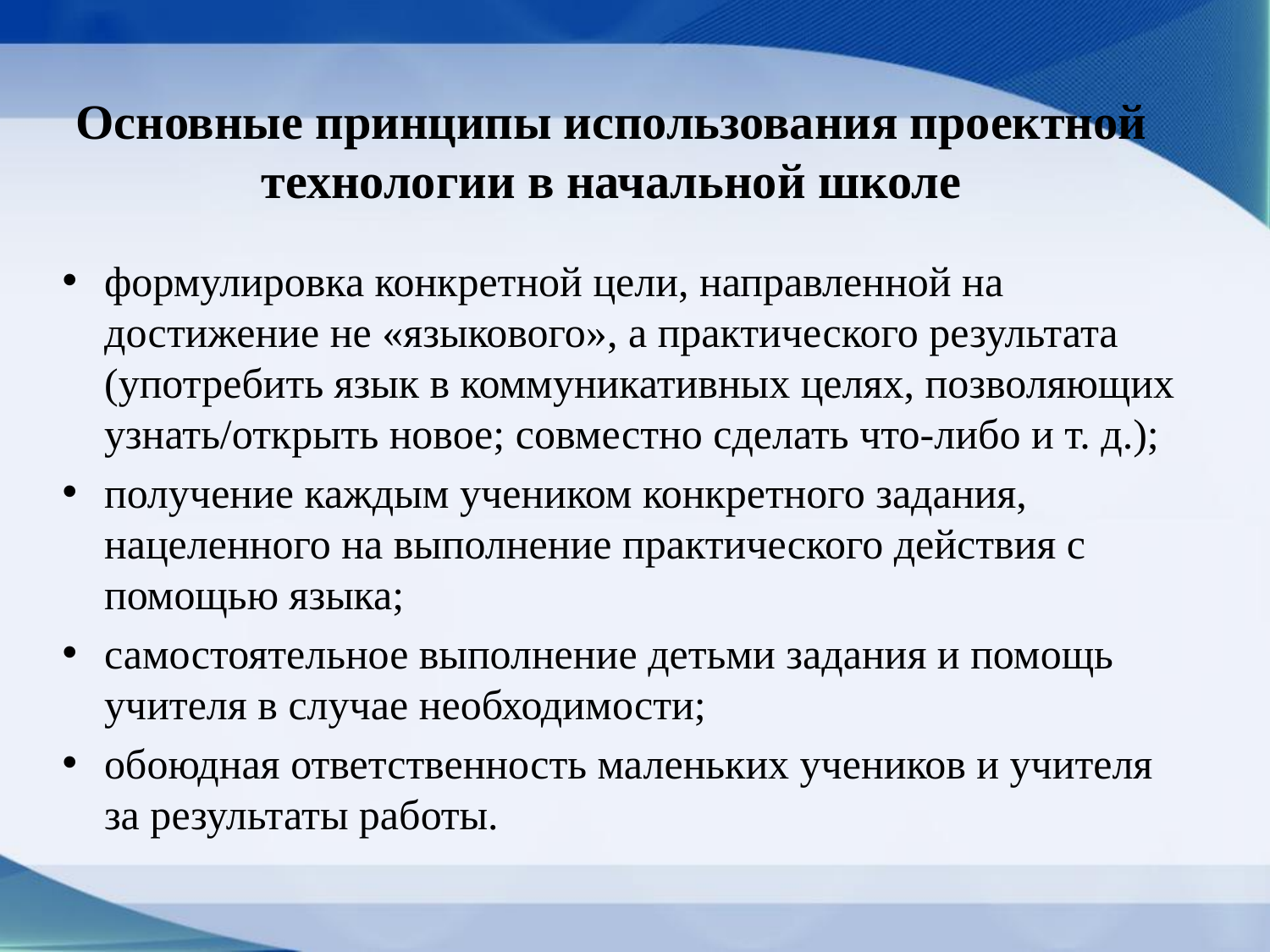

# Основные принципы использования проектной технологии в начальной школе
формулировка конкретной цели, направленной на достижение не «языкового», а практического результата (употребить язык в коммуникативных целях, позволяющих узнать/открыть новое; совместно сделать что-либо и т. д.);
получение каждым учеником конкретного задания, нацеленного на выполнение практического действия с помощью языка;
самостоятельное выполнение детьми задания и помощь учителя в случае необходимости;
обоюдная ответственность маленьких учеников и учителя за результаты работы.